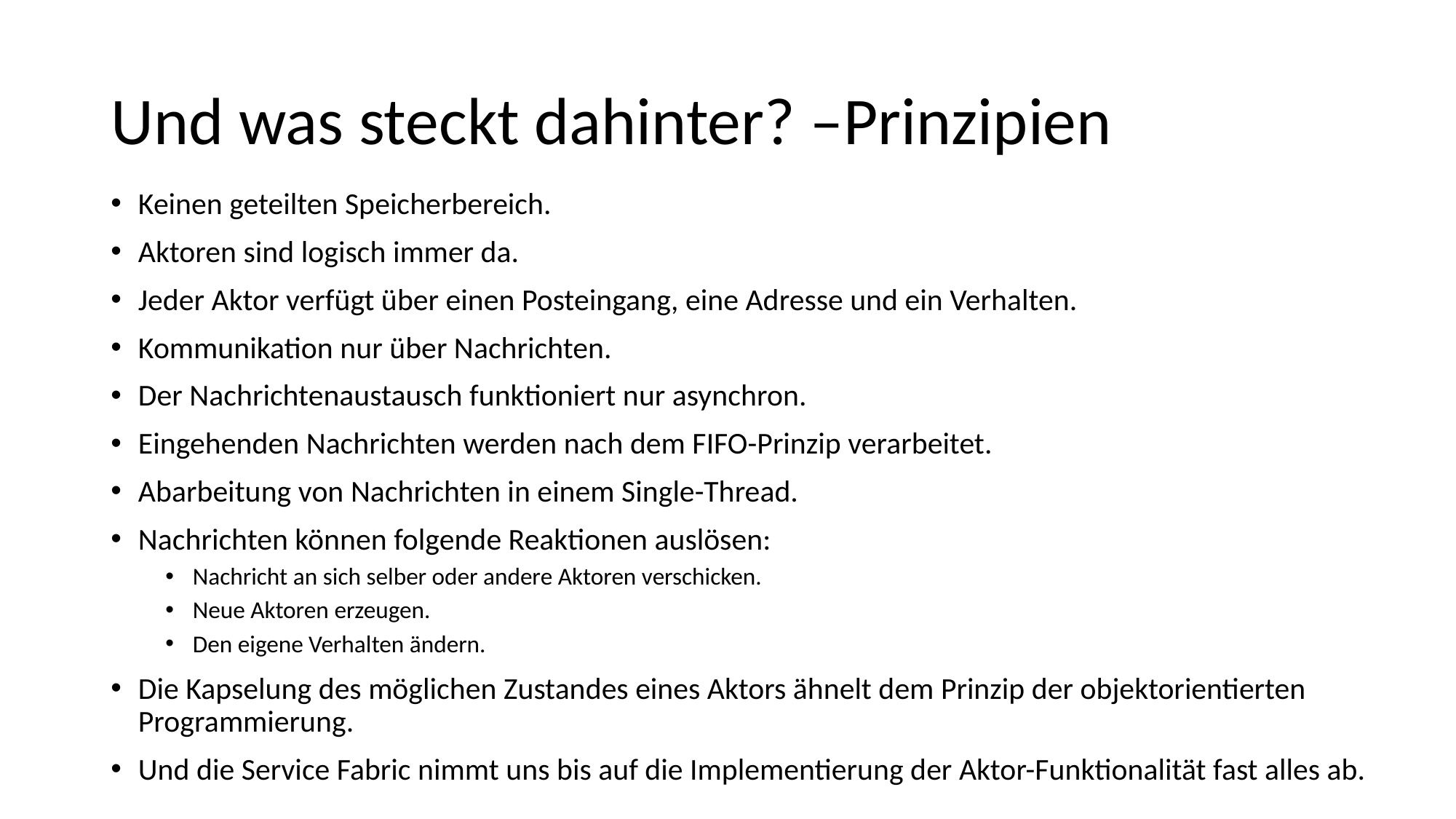

# Und was steckt dahinter? –Prinzipien
Keinen geteilten Speicherbereich.
Aktoren sind logisch immer da.
Jeder Aktor verfügt über einen Posteingang, eine Adresse und ein Verhalten.
Kommunikation nur über Nachrichten.
Der Nachrichtenaustausch funktioniert nur asynchron.
Eingehenden Nachrichten werden nach dem FIFO-Prinzip verarbeitet.
Abarbeitung von Nachrichten in einem Single-Thread.
Nachrichten können folgende Reaktionen auslösen:
Nachricht an sich selber oder andere Aktoren verschicken.
Neue Aktoren erzeugen.
Den eigene Verhalten ändern.
Die Kapselung des möglichen Zustandes eines Aktors ähnelt dem Prinzip der objektorientierten Programmierung.
Und die Service Fabric nimmt uns bis auf die Implementierung der Aktor-Funktionalität fast alles ab.